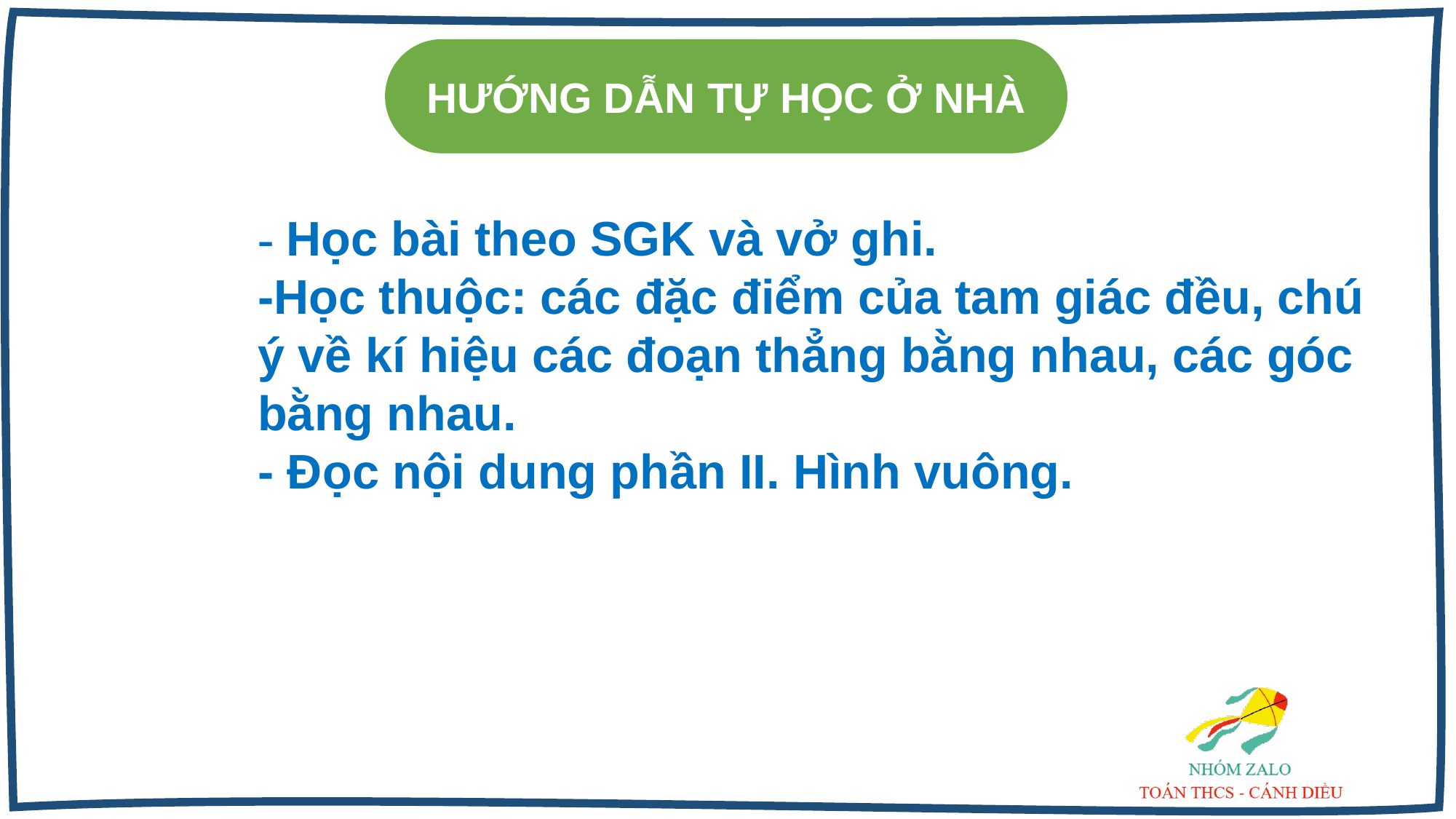

HƯỚNG DẪN TỰ HỌC Ở NHÀ
- Học bài theo SGK và vở ghi.
-Học thuộc: các đặc điểm của tam giác đều, chú ý về kí hiệu các đoạn thẳng bằng nhau, các góc bằng nhau.
- Đọc nội dung phần II. Hình vuông.